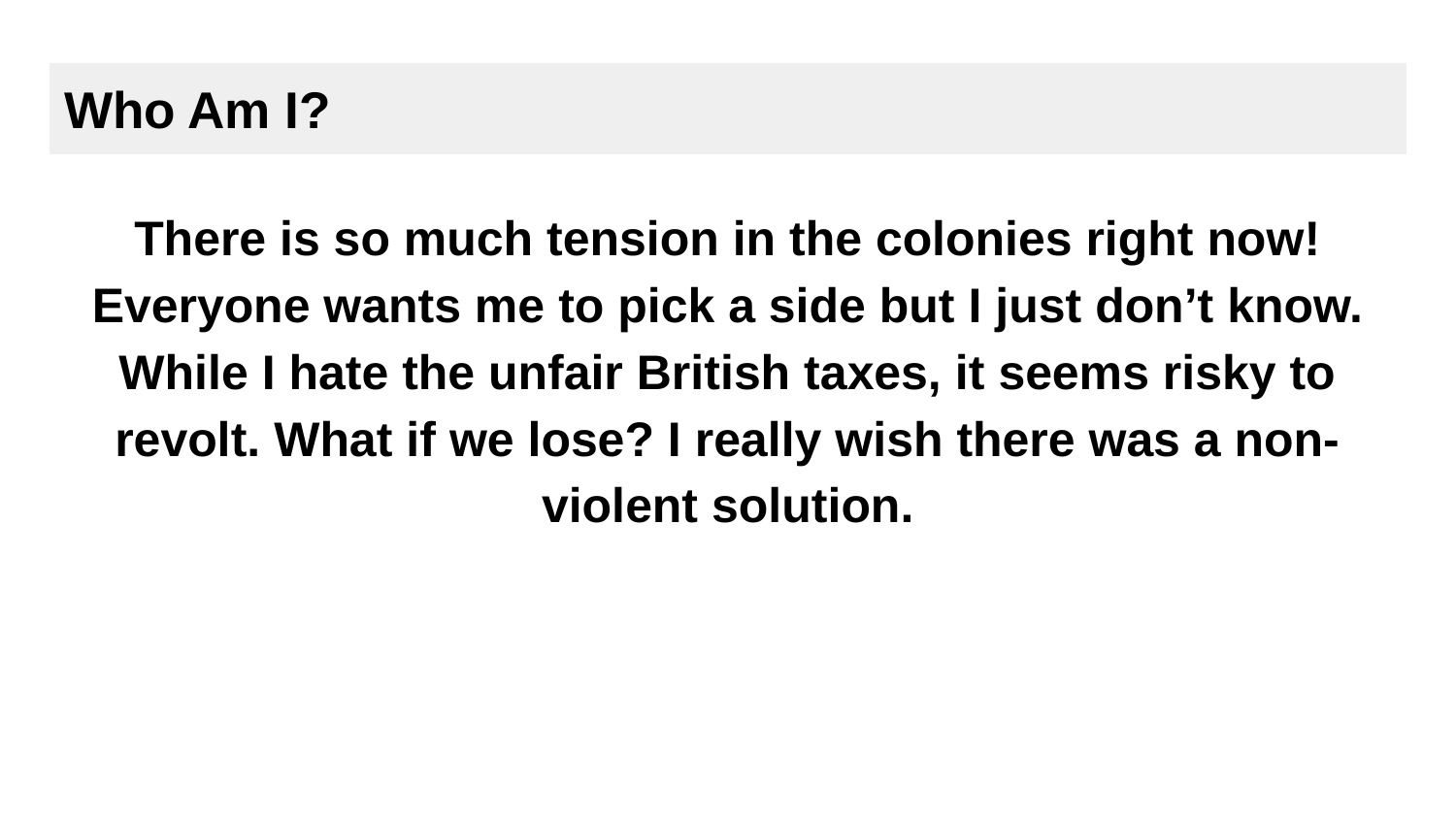

# Who Am I?
There is so much tension in the colonies right now! Everyone wants me to pick a side but I just don’t know. While I hate the unfair British taxes, it seems risky to revolt. What if we lose? I really wish there was a non-violent solution.